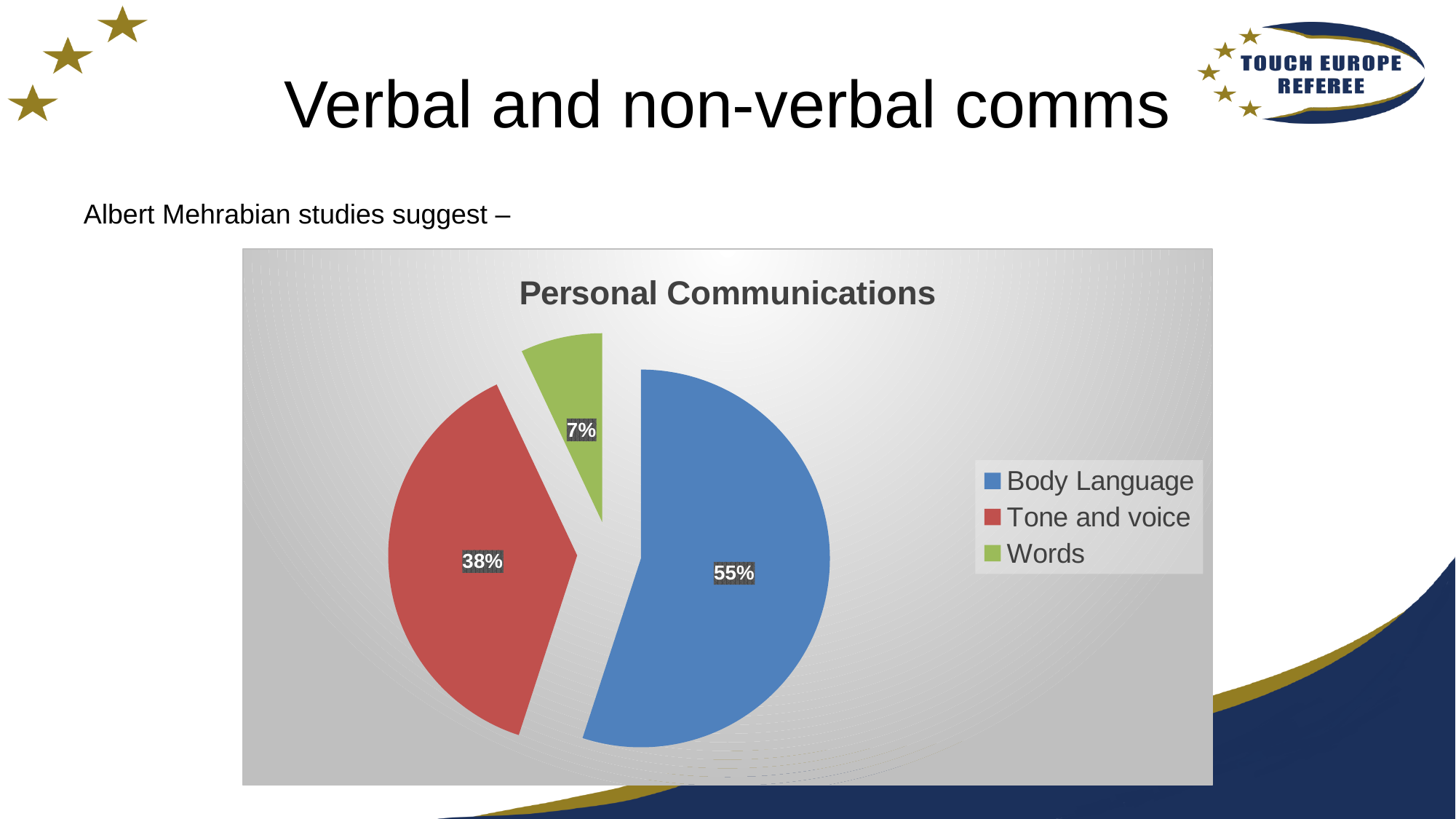

# Verbal and non-verbal comms
Albert Mehrabian studies suggest –

### Chart:

| Category | Personal Communications |
|---|---|
| Body Language | 0.55 |
| Tone and voice | 0.38 |
| Words | 0.07 |